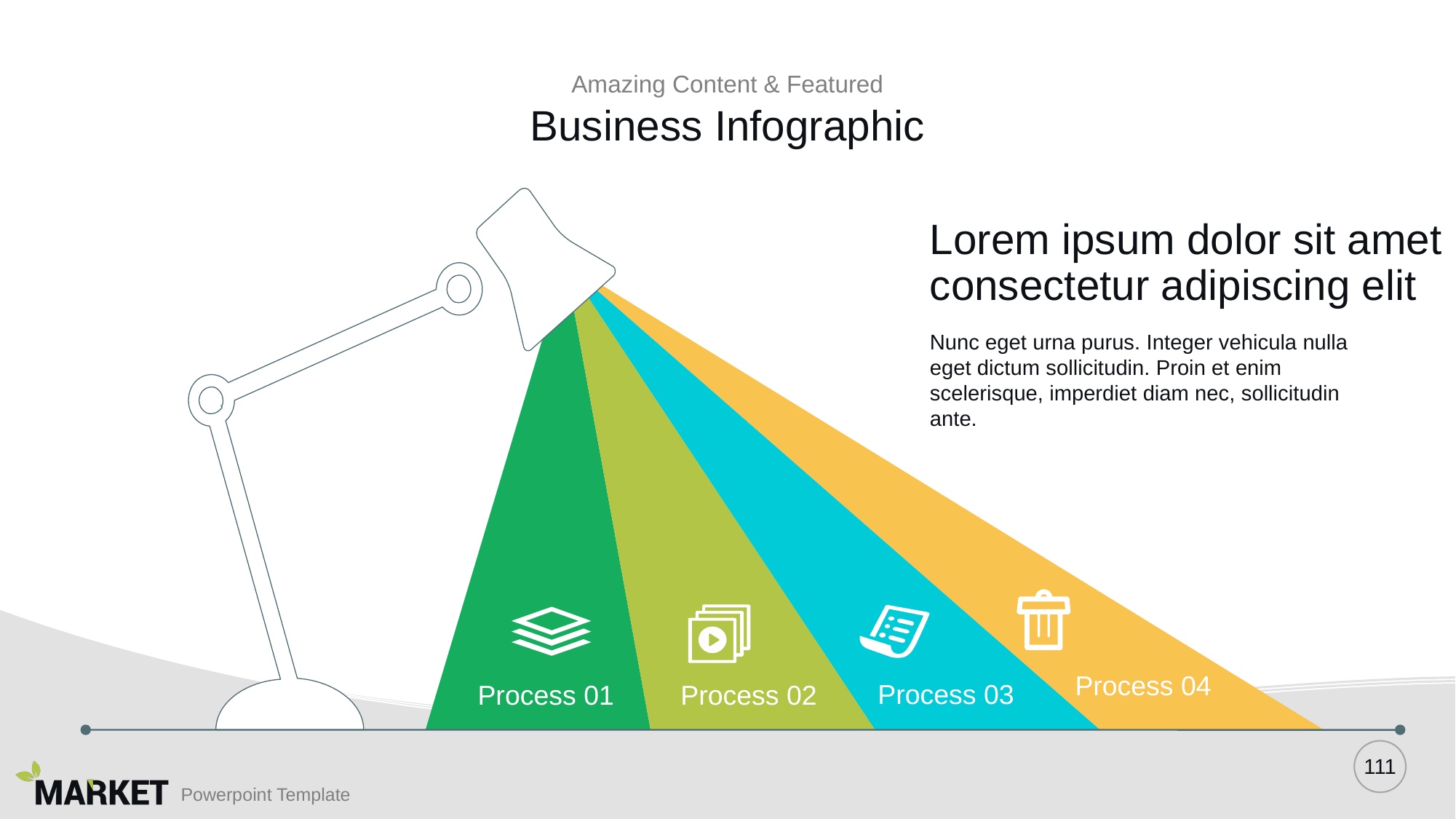

Amazing Content & Featured
# Business Infographic

Lorem ipsum dolor sit amet consectetur adipiscing elit
Nunc eget urna purus. Integer vehicula nulla eget dictum sollicitudin. Proin et enim scelerisque, imperdiet diam nec, sollicitudin ante.

Process 04
Process 03
Process 01
Process 02